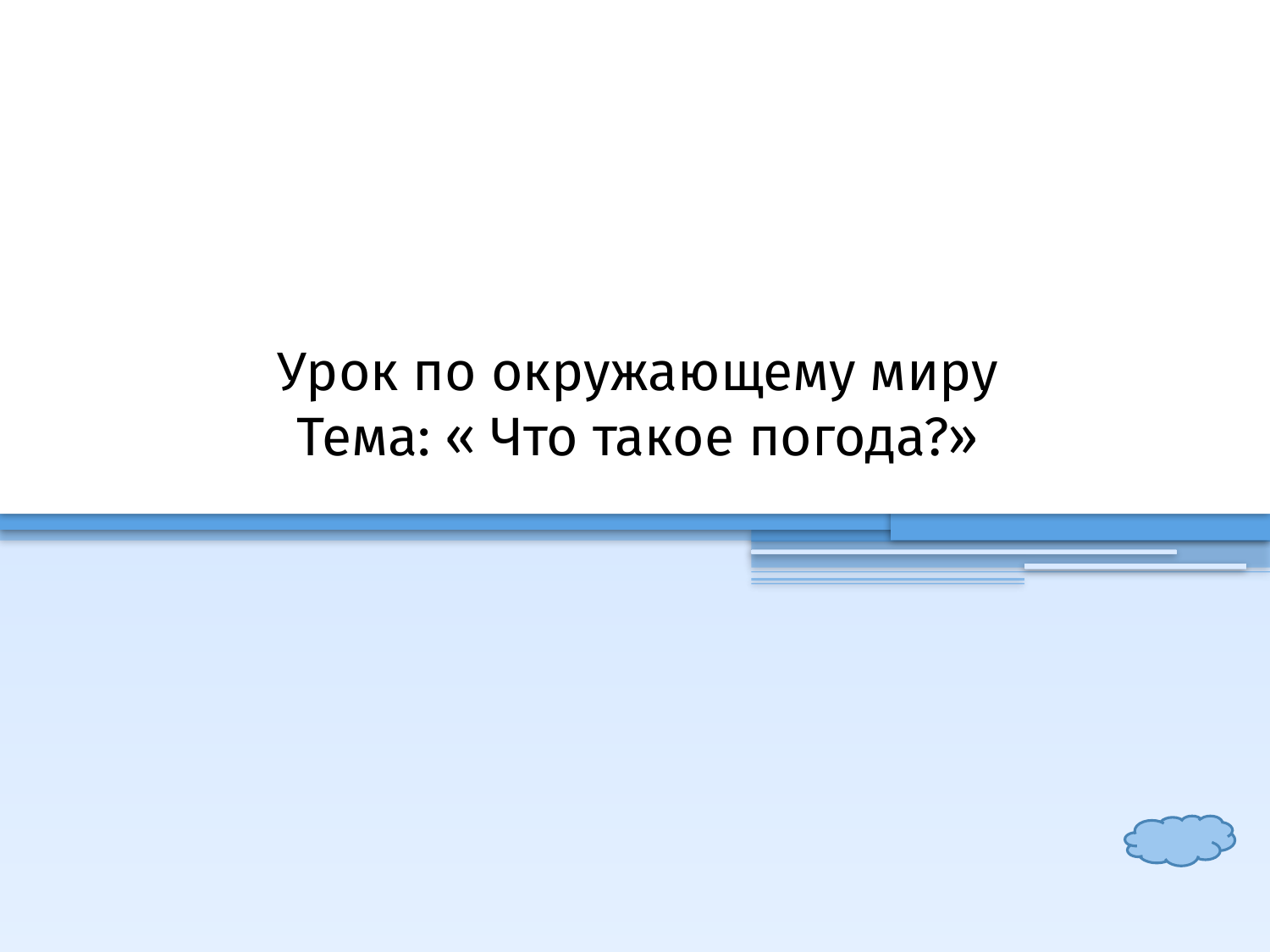

# Урок по окружающему миру Тема: « Что такое погода?»